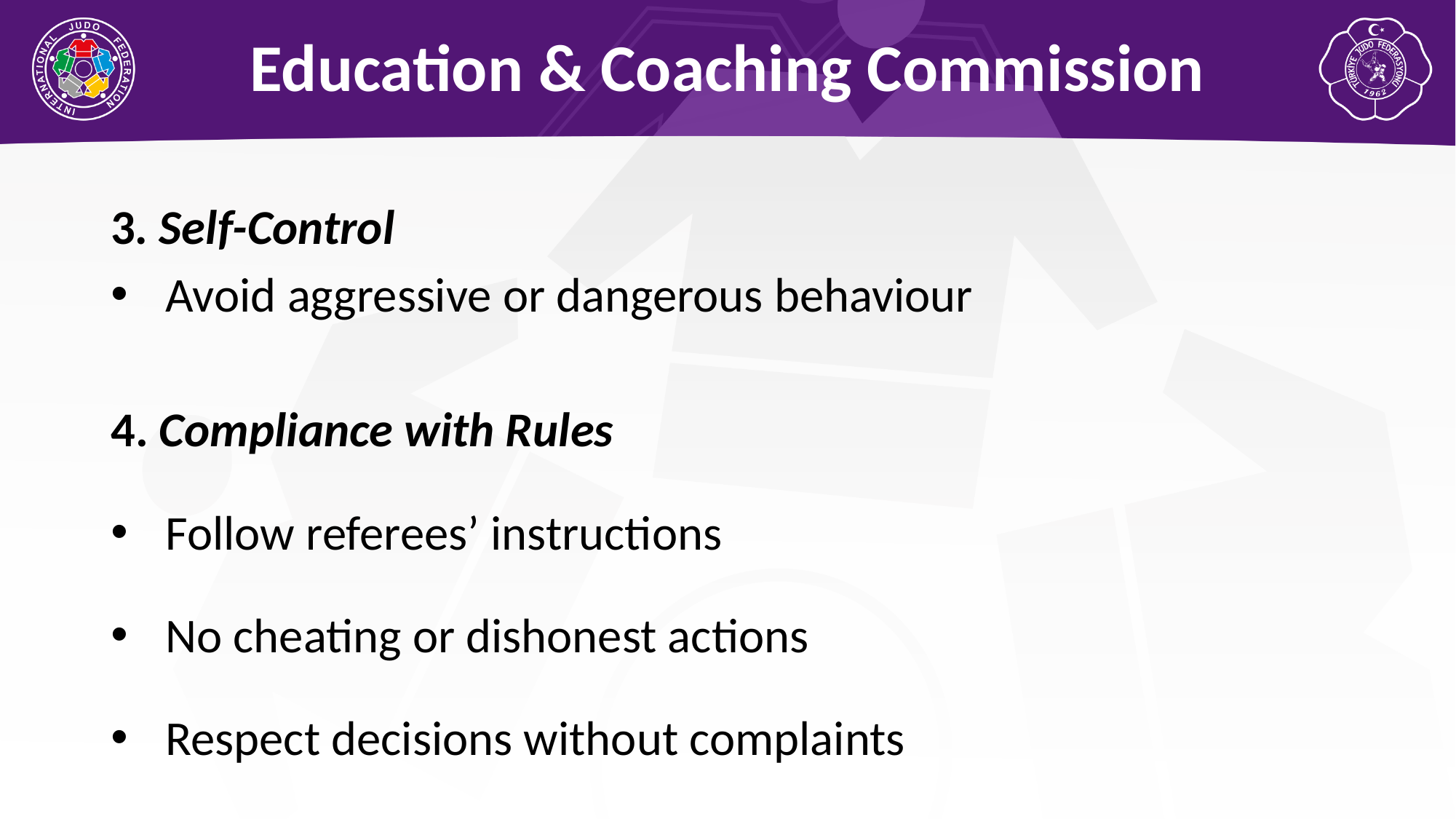

Education & Coaching Commission
3.⁠ ⁠Self-Control
Avoid aggressive or dangerous behaviour

4.⁠ ⁠Compliance with Rules
Follow referees’ instructions
No cheating or dishonest actions
Respect decisions without complaints